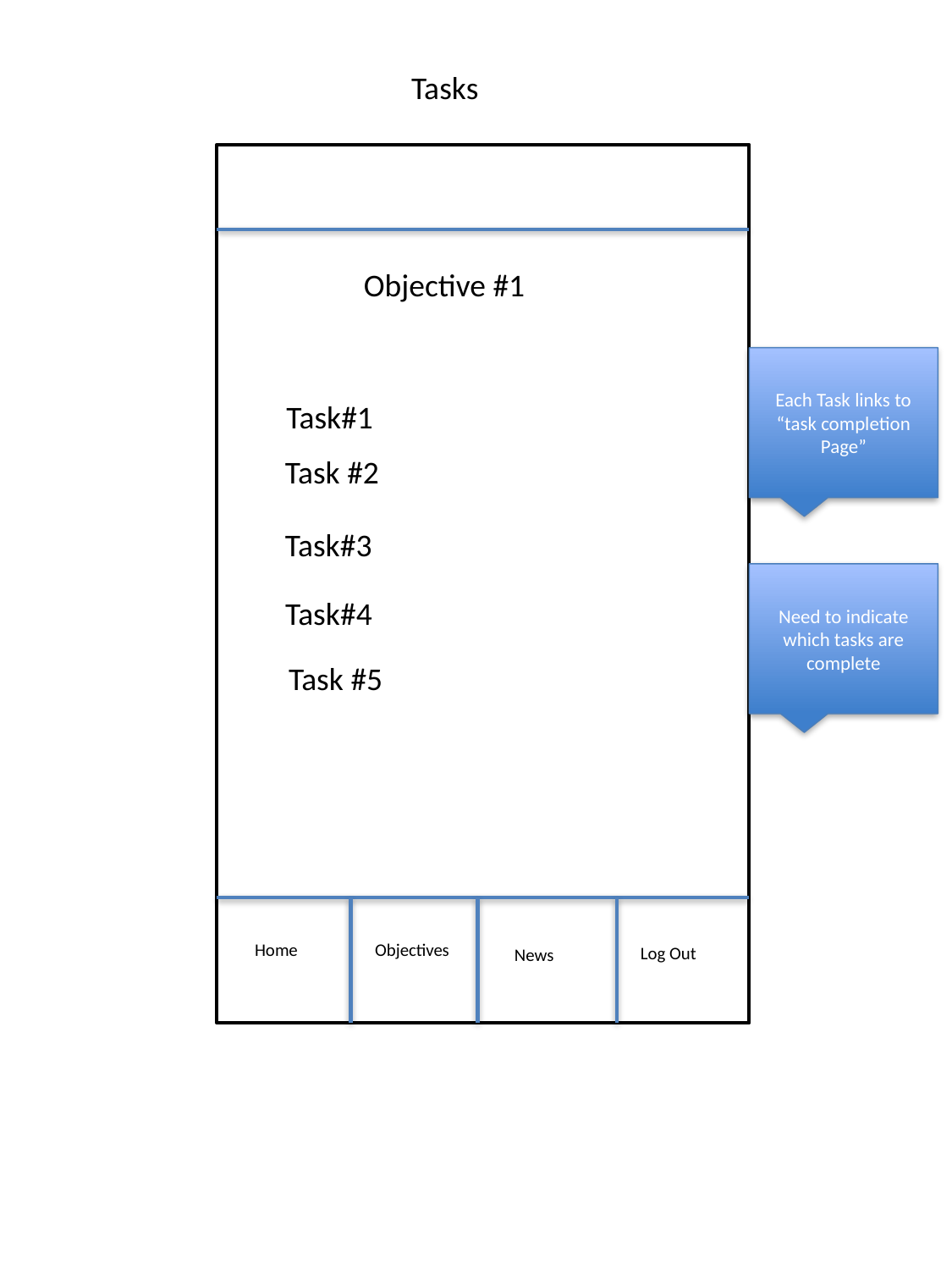

Tasks

Objective #1
Each Task links to “task completion Page”
Task#1
Task #2
Task#3
Need to indicate which tasks are complete
Task#4
Task #5

Home
Objectives
Log Out
News